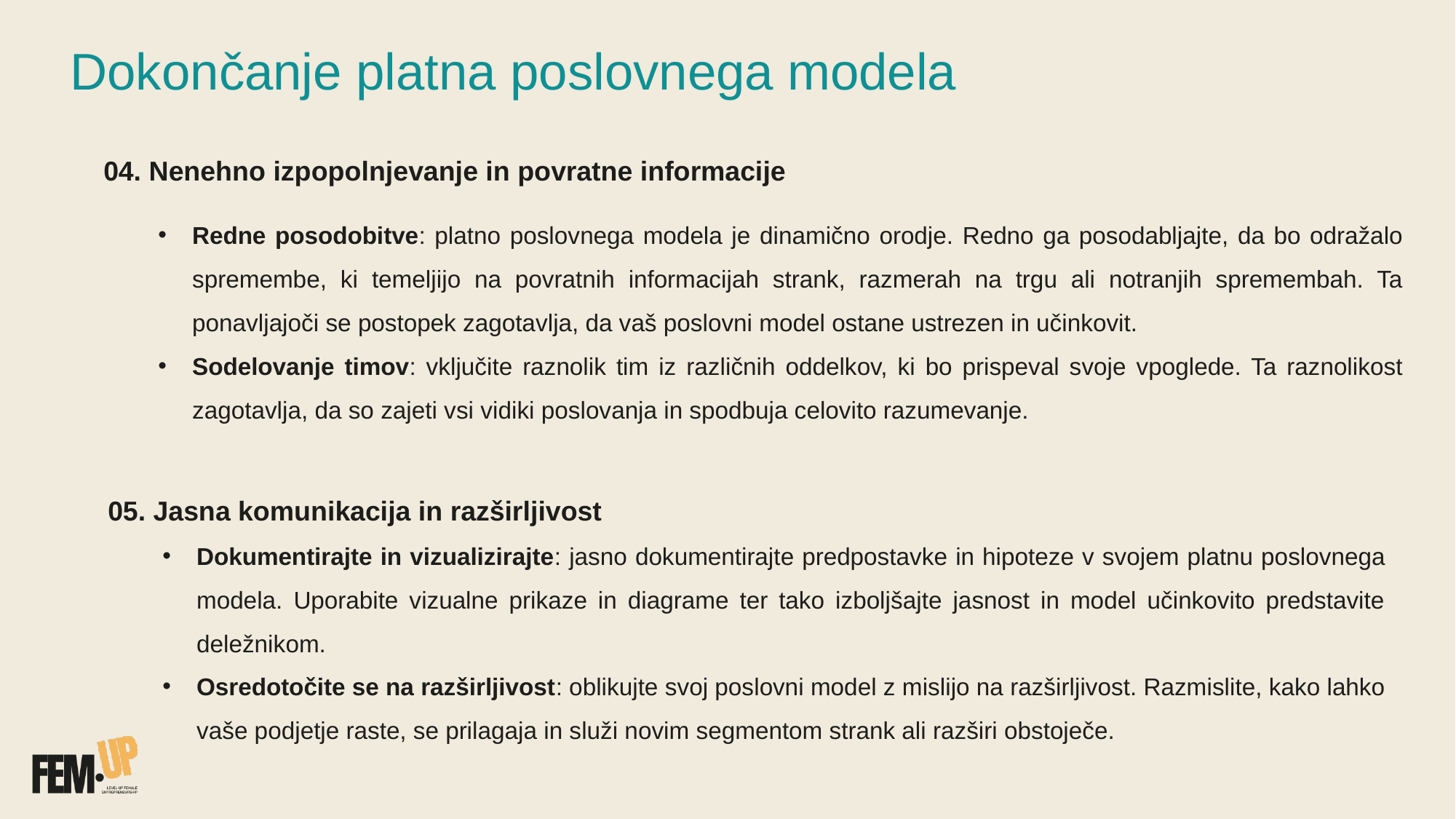

# Dokončanje platna poslovnega modela
04. Nenehno izpopolnjevanje in povratne informacije

Redne posodobitve: platno poslovnega modela je dinamično orodje. Redno ga posodabljajte, da bo odražalo spremembe, ki temeljijo na povratnih informacijah strank, razmerah na trgu ali notranjih spremembah. Ta ponavljajoči se postopek zagotavlja, da vaš poslovni model ostane ustrezen in učinkovit.
Sodelovanje timov: vključite raznolik tim iz različnih oddelkov, ki bo prispeval svoje vpoglede. Ta raznolikost zagotavlja, da so zajeti vsi vidiki poslovanja in spodbuja celovito razumevanje.
05. Jasna komunikacija in razširljivost
Dokumentirajte in vizualizirajte: jasno dokumentirajte predpostavke in hipoteze v svojem platnu poslovnega modela. Uporabite vizualne prikaze in diagrame ter tako izboljšajte jasnost in model učinkovito predstavite deležnikom.
Osredotočite se na razširljivost: oblikujte svoj poslovni model z mislijo na razširljivost. Razmislite, kako lahko vaše podjetje raste, se prilagaja in služi novim segmentom strank ali razširi obstoječe.